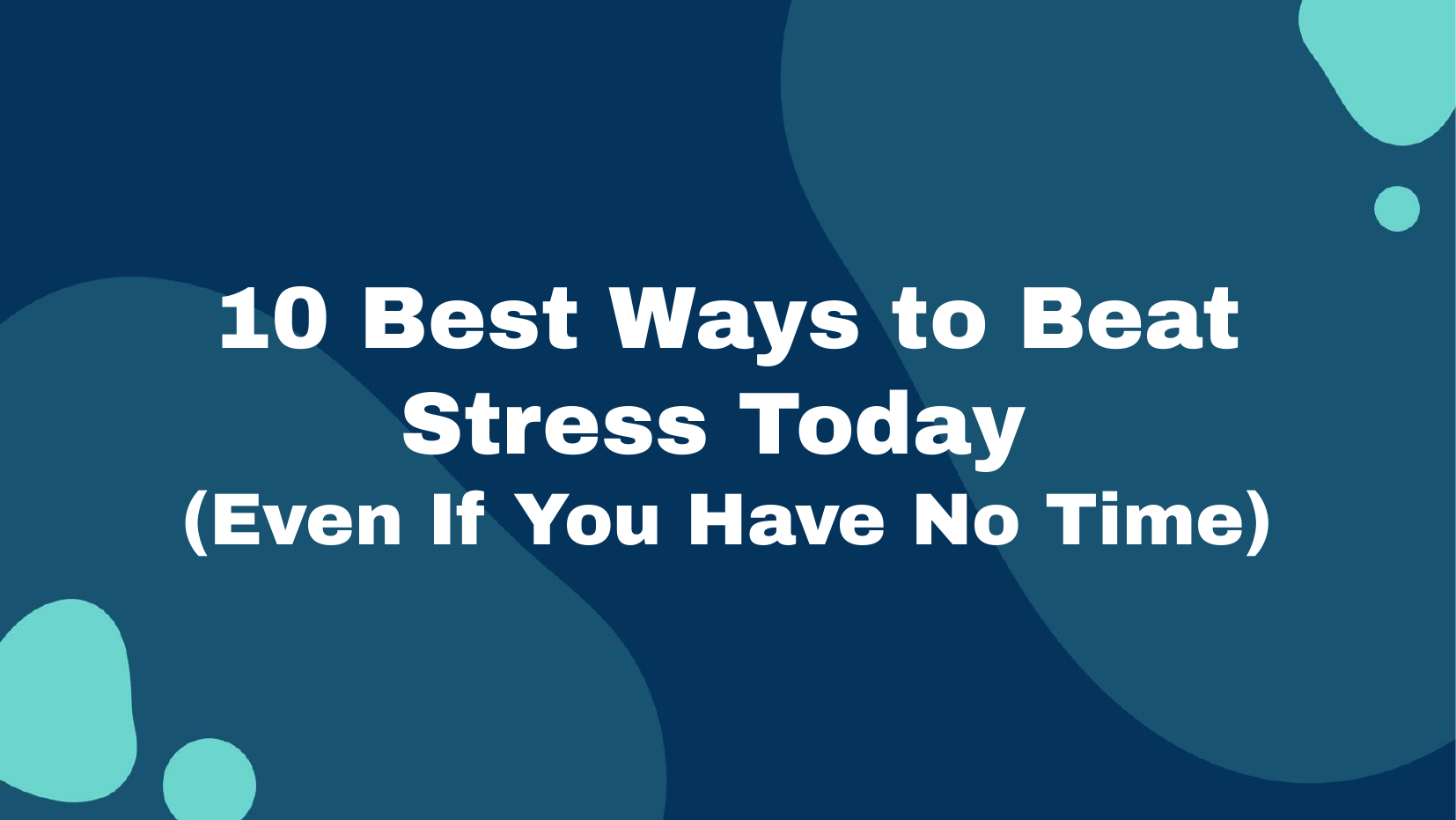

10 Best Ways to Beat Stress Today
(Even If You Have No Time)